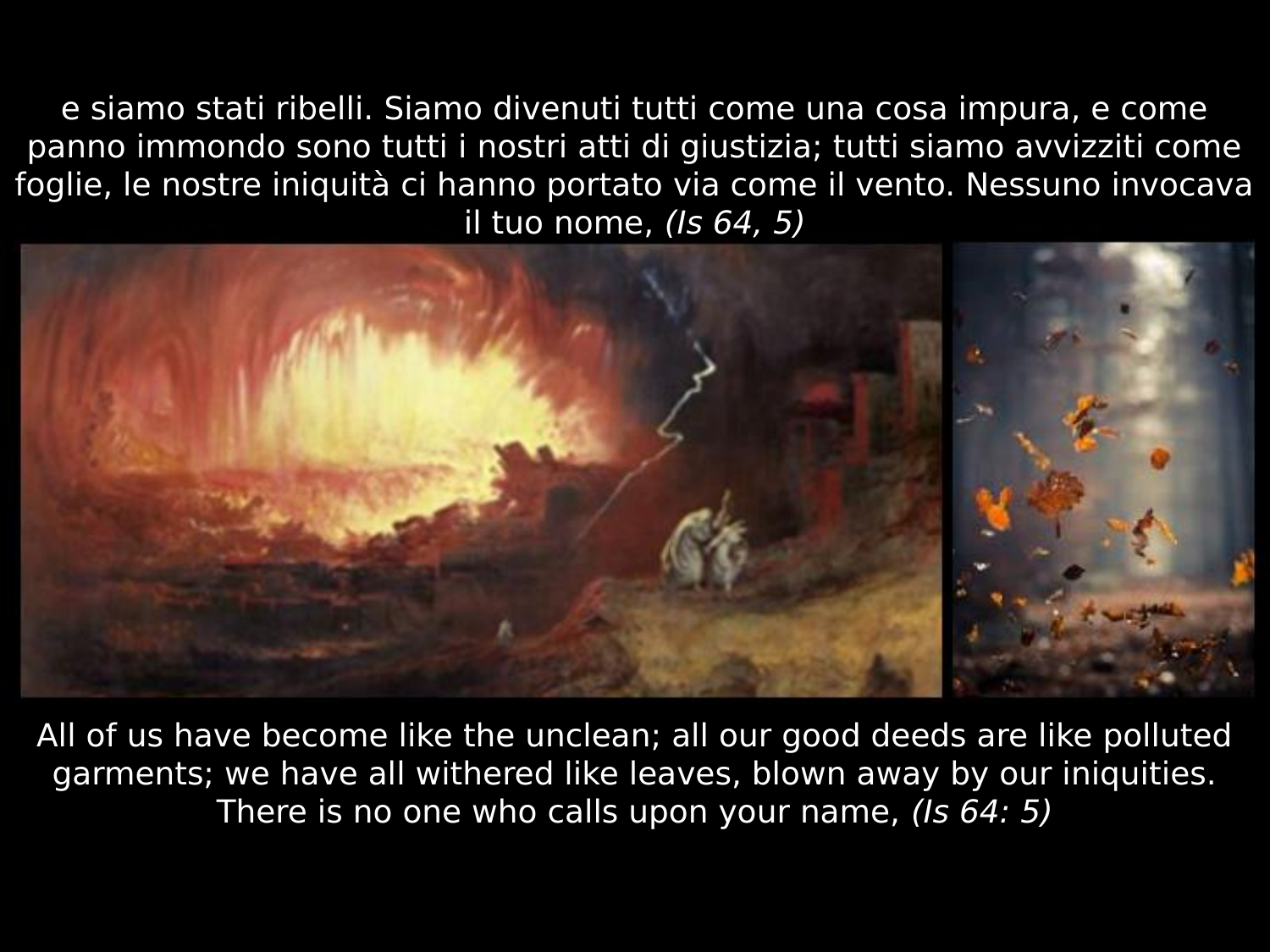

# e siamo stati ribelli. Siamo divenuti tutti come una cosa impura, e come panno immondo sono tutti i nostri atti di giustizia; tutti siamo avvizziti come foglie, le nostre iniquità ci hanno portato via come il vento. Nessuno invocava il tuo nome, (Is 64, 5)
All of us have become like the unclean; all our good deeds are like polluted garments; we have all withered like leaves, blown away by our iniquities. There is no one who calls upon your name, (Is 64: 5)